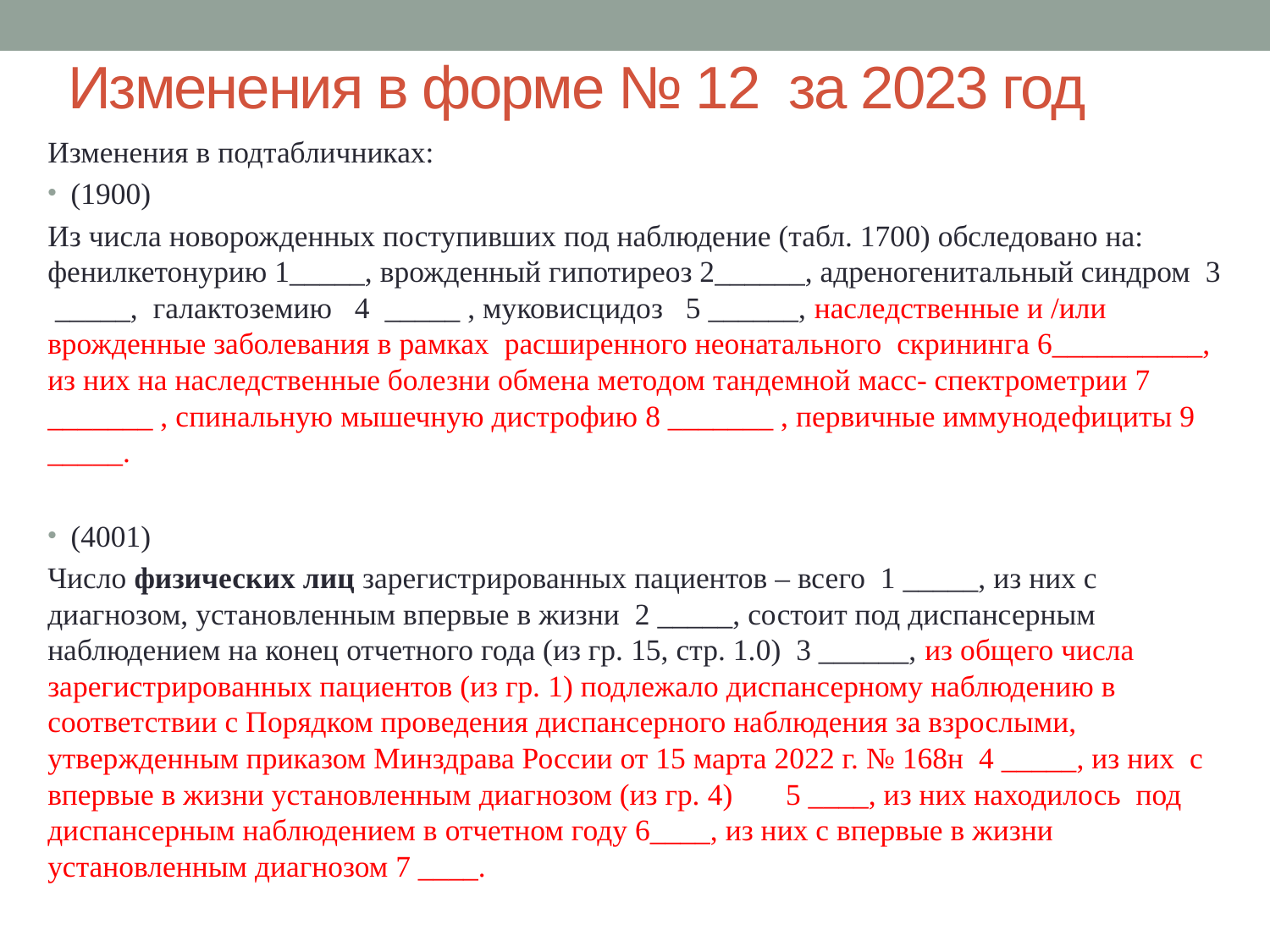

# Изменения в форме № 12  за 2023 год
Изменения в подтабличниках:
(1900)
Из числа новорожденных поступивших под наблюдение (табл. 1700) обследовано на: фенилкетонурию 1_____, врожденный гипотиреоз 2______, адреногенитальный синдром  3  _____,  галактоземию   4  _____ , муковисцидоз   5 ______, наследственные и /или врожденные заболевания в рамках  расширенного неонатального  скрининга 6__________, из них на наследственные болезни обмена методом тандемной масс- спектрометрии 7 _______ , спинальную мышечную дистрофию 8 _______ , первичные иммунодефициты 9 _____.

(4001)
Число физических лиц зарегистрированных пациентов – всего  1 _____, из них с диагнозом, установленным впервые в жизни  2 _____, состоит под диспансерным наблюдением на конец отчетного года (из гр. 15, стр. 1.0)  3 ______, из общего числа зарегистрированных пациентов (из гр. 1) подлежало диспансерному наблюдению в соответствии с Порядком проведения диспансерного наблюдения за взрослыми, утвержденным приказом Минздрава России от 15 марта 2022 г. № 168н  4 _____, из них  с впервые в жизни установленным диагнозом (из гр. 4)       5 ____, из них находилось  под диспансерным наблюдением в отчетном году 6____, из них с впервые в жизни установленным диагнозом 7 ____.